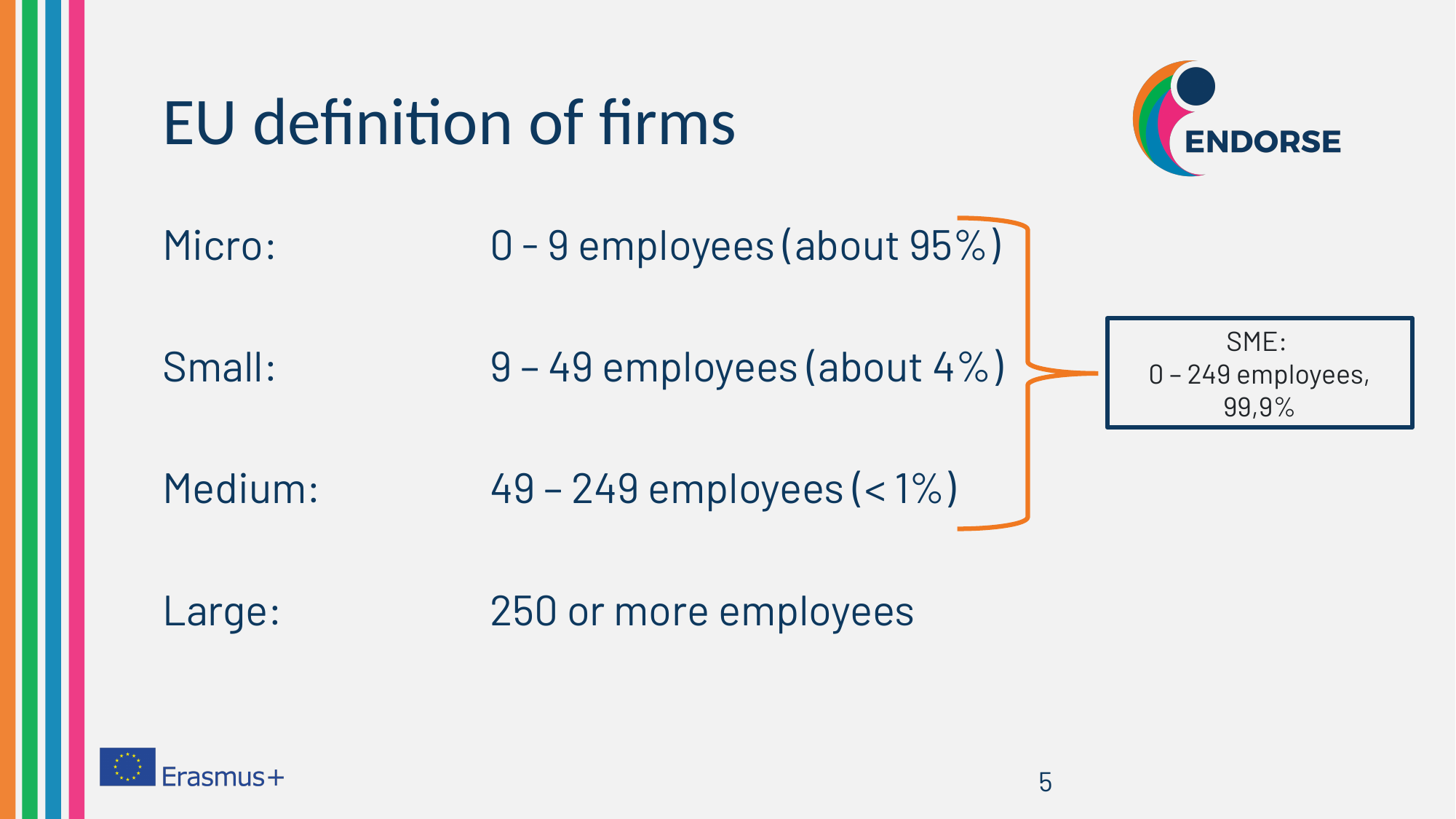

# EU definition of firms
Micro:		0 - 9 employees (about 95%)

Small:		9 – 49 employees (about 4%)

Medium:		49 – 249 employees (< 1%)

Large:		250 or more employees

SME:
0 – 249 employees, 99,9%
5